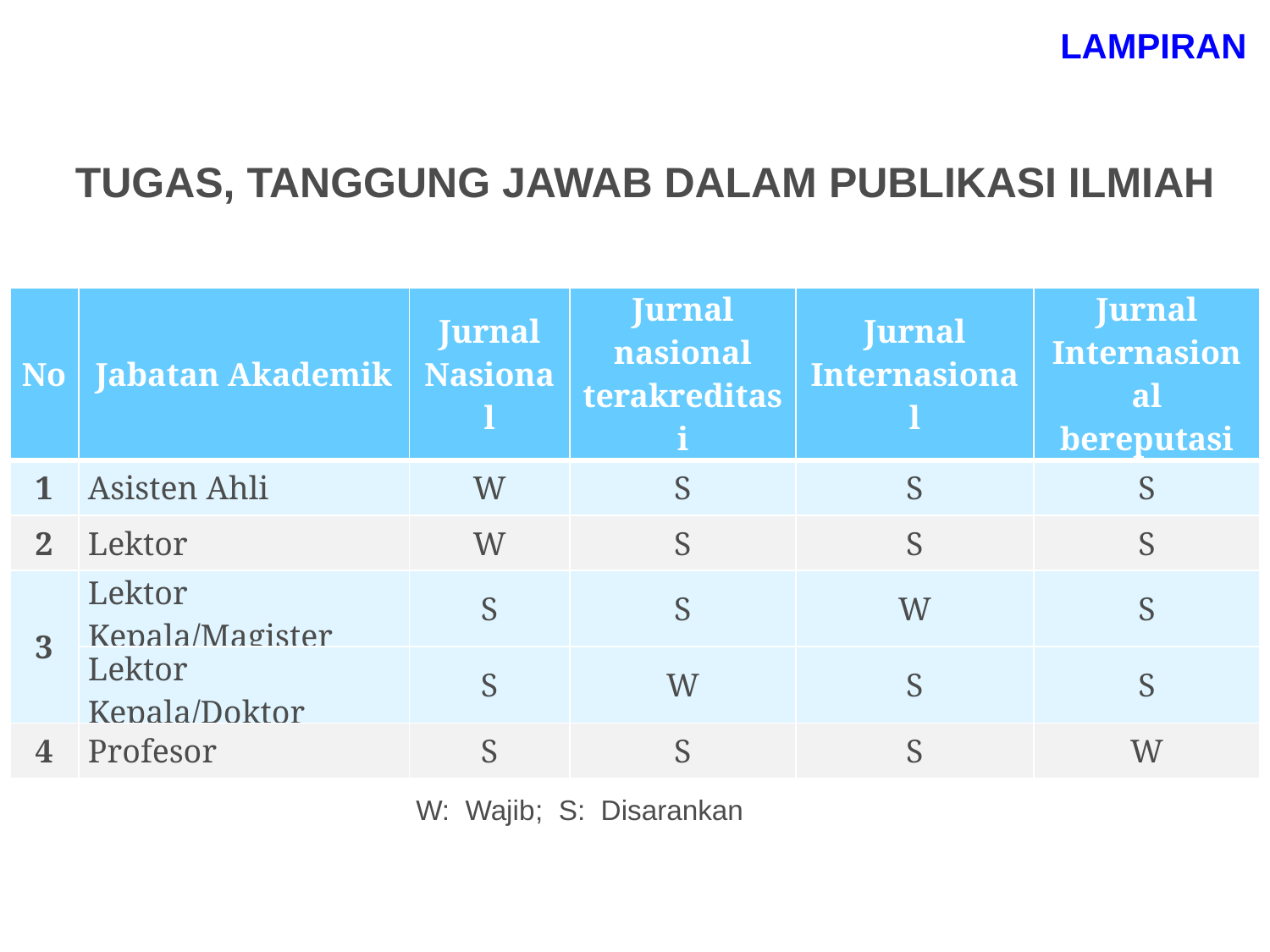

LAMPIRAN
TUGAS, TANGGUNG JAWAB DALAM PUBLIKASI ILMIAH
| No | Jabatan Akademik | Jurnal Nasional | Jurnal nasional terakreditasi | Jurnal Internasional | Jurnal Internasional bereputasi |
| --- | --- | --- | --- | --- | --- |
| 1 | Asisten Ahli | W | S | S | S |
| 2 | Lektor | W | S | S | S |
| 3 | Lektor Kepala/Magister | S | S | W | S |
|  | Lektor Kepala/Doktor | S | W | S | S |
| 4 | Profesor | S | S | S | W |
W:  Wajib;  S:  Disarankan